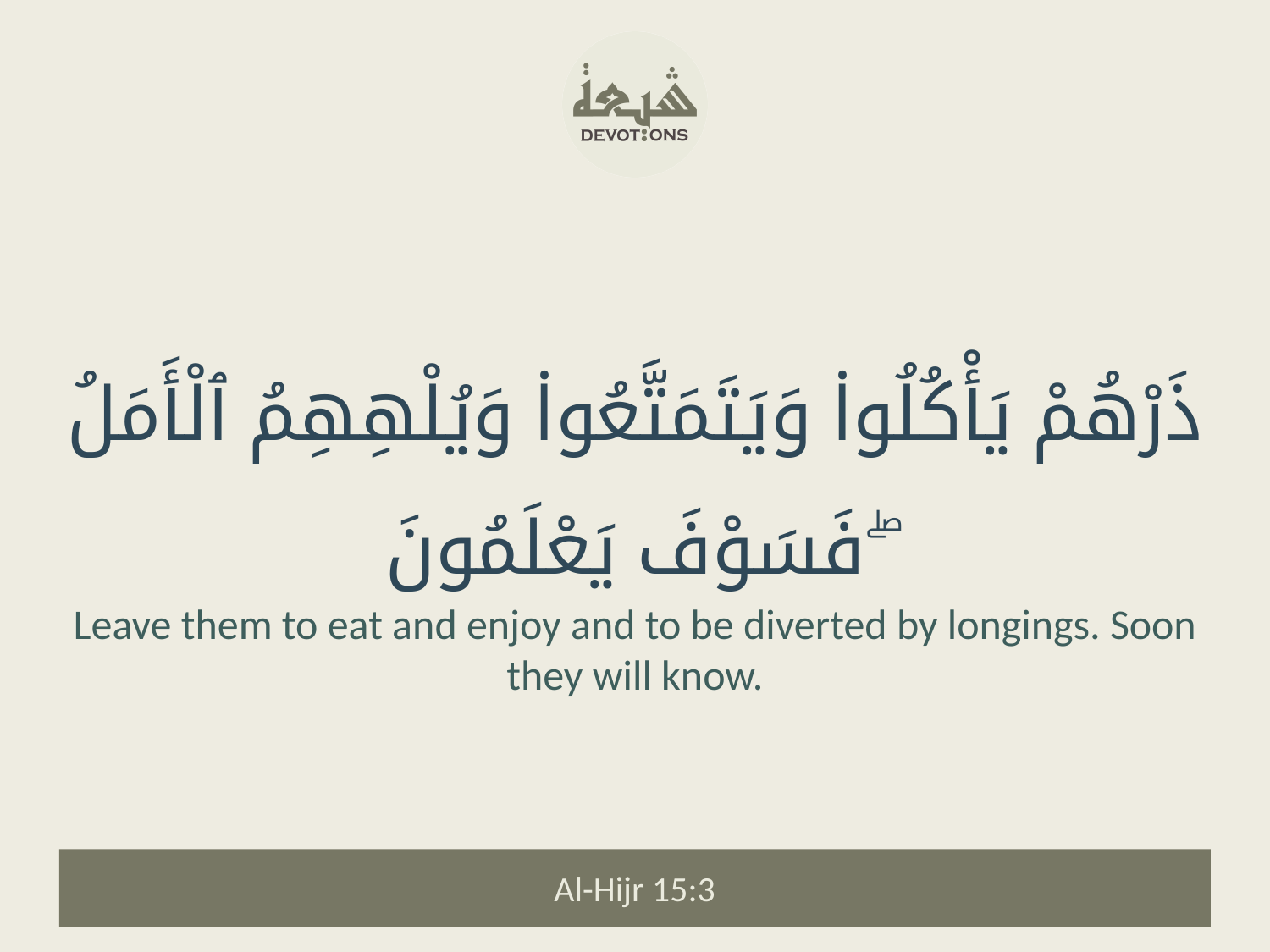

ذَرْهُمْ يَأْكُلُوا۟ وَيَتَمَتَّعُوا۟ وَيُلْهِهِمُ ٱلْأَمَلُ ۖ فَسَوْفَ يَعْلَمُونَ
Leave them to eat and enjoy and to be diverted by longings. Soon they will know.
Al-Hijr 15:3